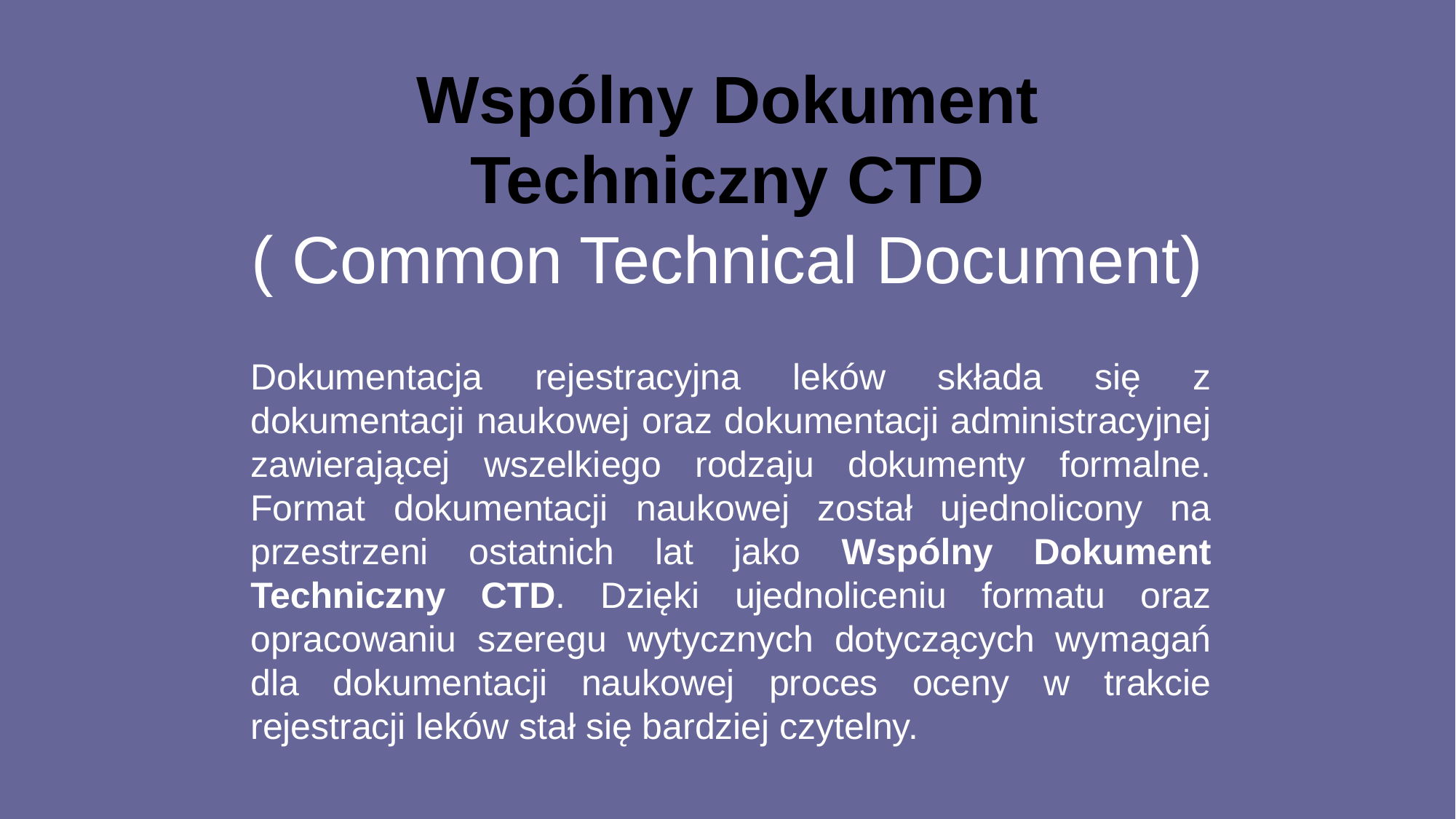

# Wspólny Dokument Techniczny CTD ( Common Technical Document)
Dokumentacja rejestracyjna leków składa się z dokumentacji naukowej oraz dokumentacji administracyjnej zawierającej wszelkiego rodzaju dokumenty formalne. Format dokumentacji naukowej został ujednolicony na przestrzeni ostatnich lat jako Wspólny Dokument Techniczny CTD. Dzięki ujednoliceniu formatu oraz opracowaniu szeregu wytycznych dotyczących wymagań dla dokumentacji naukowej proces oceny w trakcie rejestracji leków stał się bardziej czytelny.